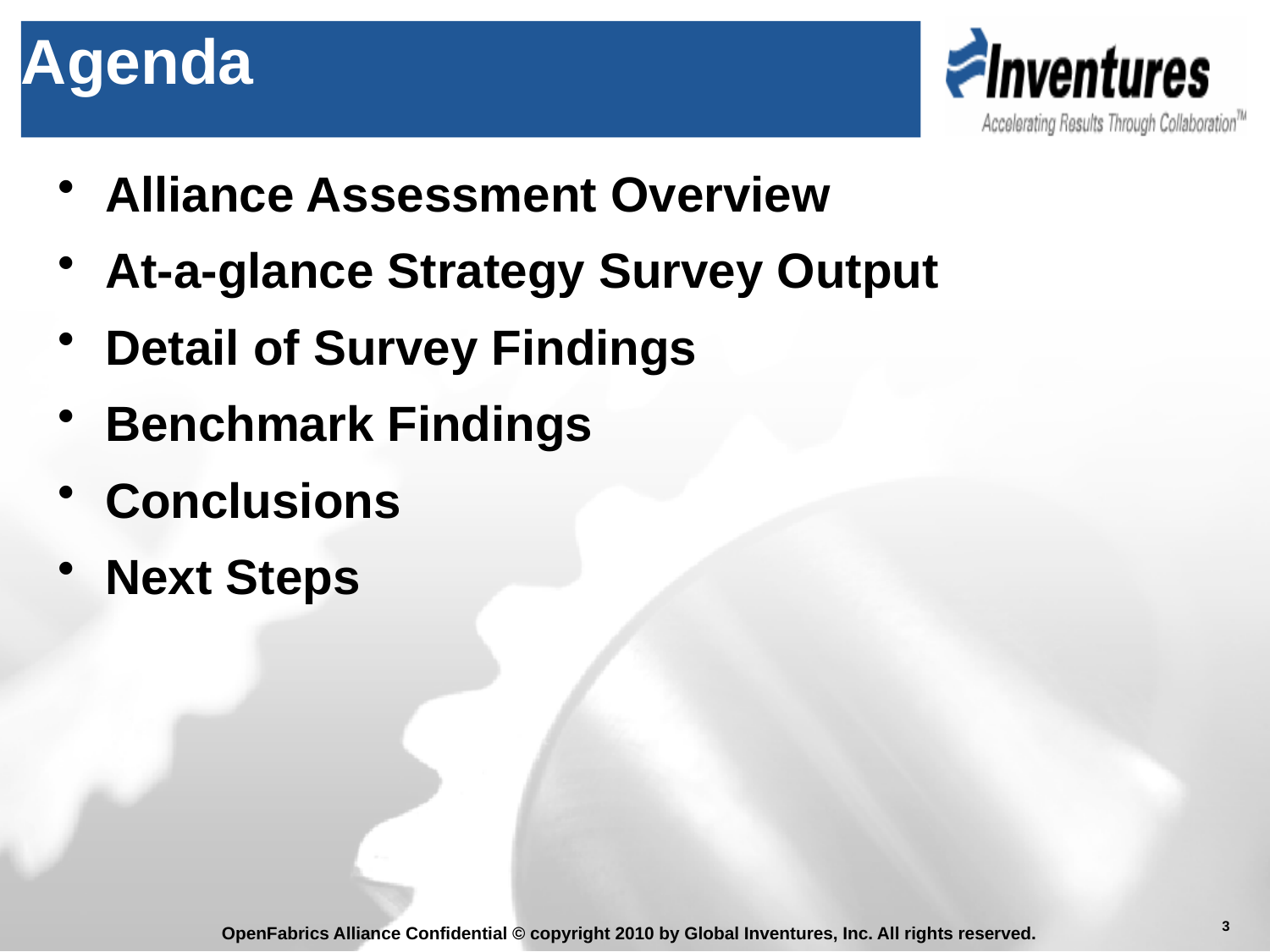

# Agenda
Alliance Assessment Overview
At-a-glance Strategy Survey Output
Detail of Survey Findings
Benchmark Findings
Conclusions
Next Steps